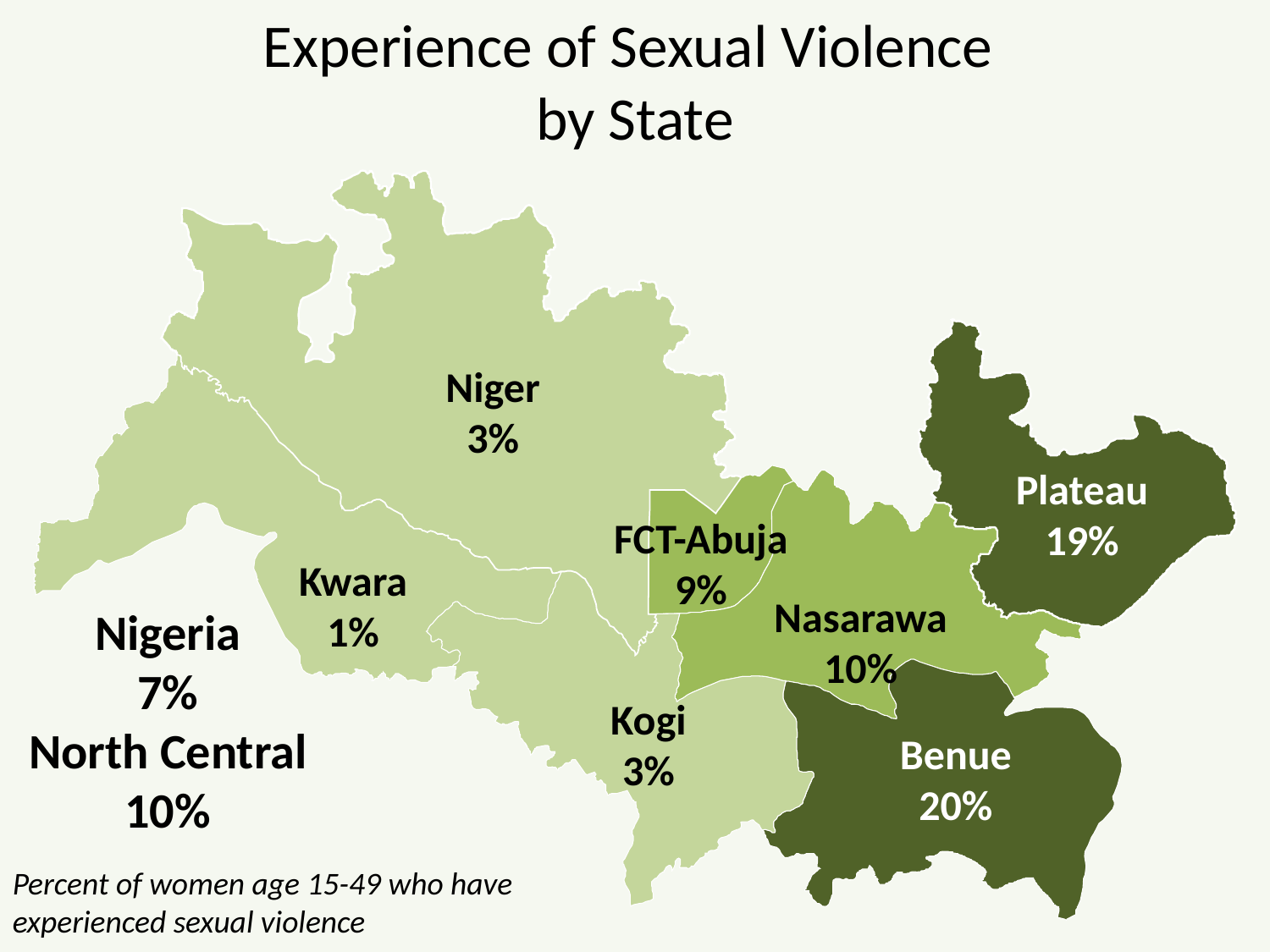

# Experience of Sexual Violence by State

Niger
3%
Plateau
19%
FCT-Abuja
9%
Kwara
1%
Nasarawa
10%
Nigeria
7%
North Central
10%
Kogi
3%
Benue
20%
Percent of women age 15-49 who have
experienced sexual violence